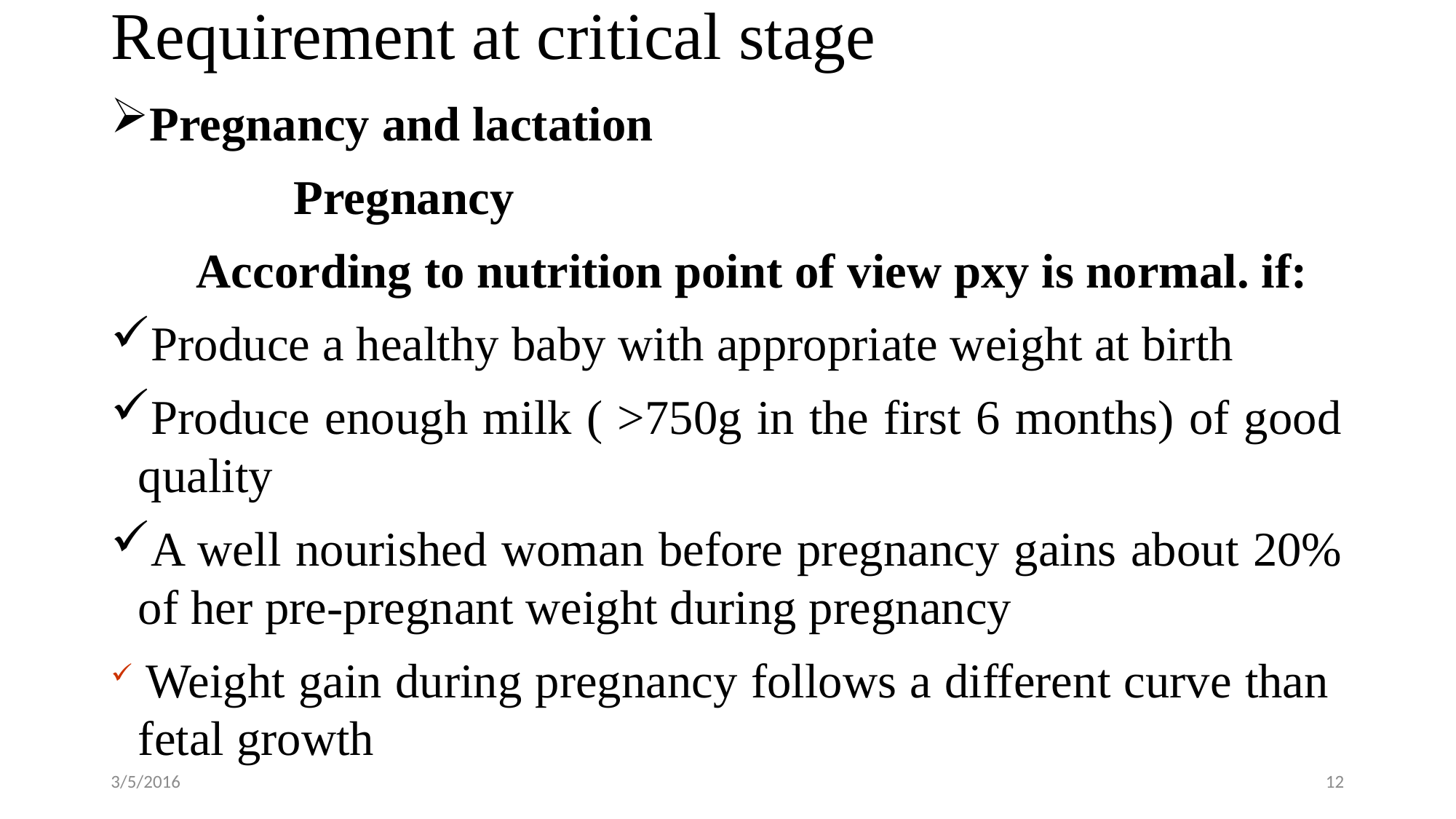

# Requirement at critical stage
Pregnancy and lactation
               Pregnancy
       According to nutrition point of view pxy is normal. if:
Produce a healthy baby with appropriate weight at birth
Produce enough milk ( >750g in the first 6 months) of good quality
A well nourished woman before pregnancy gains about 20% of her pre-pregnant weight during pregnancy
 Weight gain during pregnancy follows a different curve than  fetal growth
3/5/2016
12